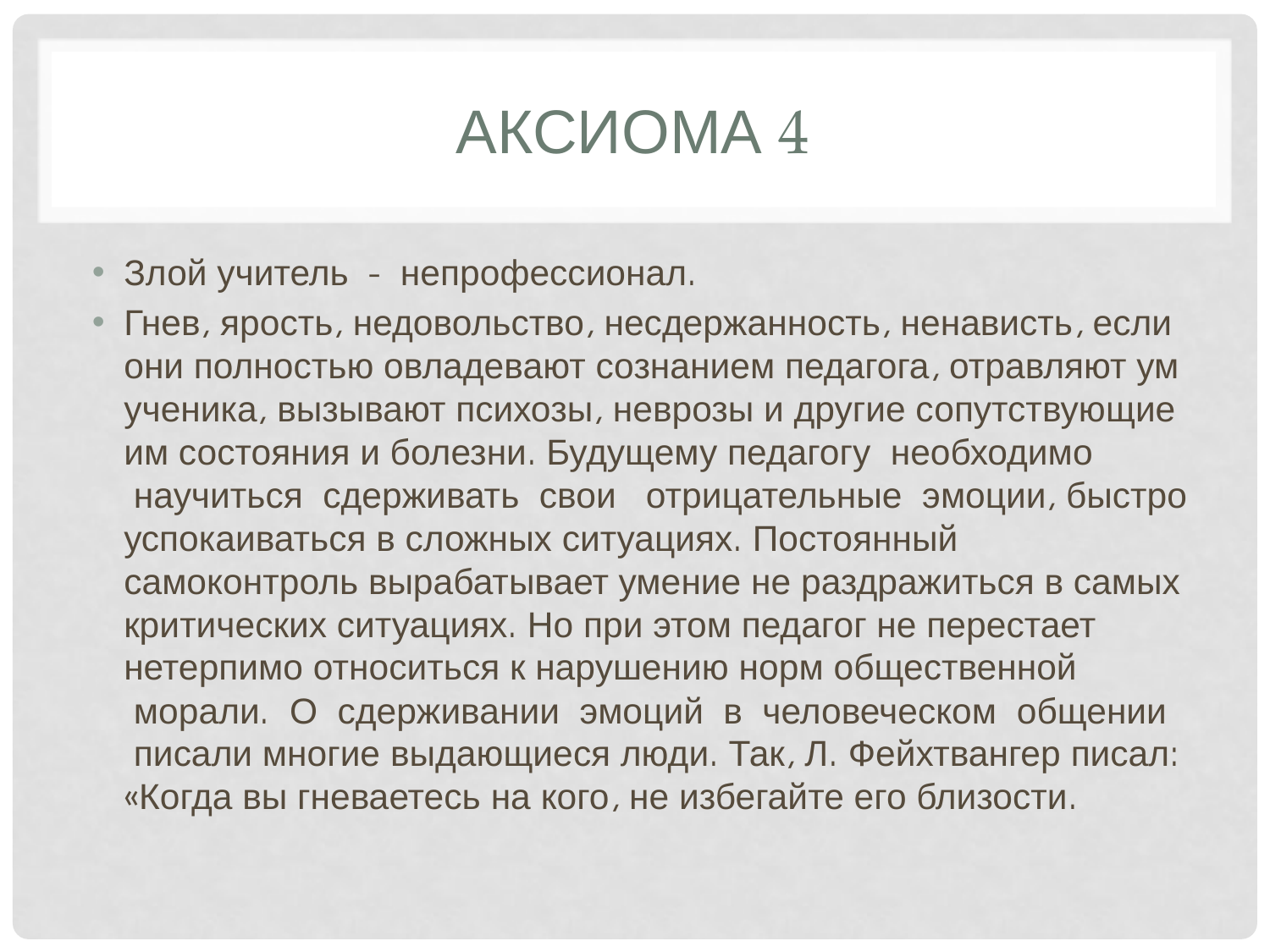

# Аксиома 4
Злой учитель  -  непрофессионал.
Гнев, ярость, недовольство, несдержанность, ненависть, если они полностью овладевают сознанием педагога, отравляют ум ученика, вызывают психозы, неврозы и другие сопутствующие им состояния и болезни. Будущему педагогу  необходимо  научиться  сдерживать  свои   отрицательные  эмоции, быстро успокаиваться в сложных ситуациях. Постоянный самоконтроль вырабатывает умение не раздражиться в самых критических ситуациях. Но при этом педагог не перестает нетерпимо относиться к нарушению норм общественной  морали.  О  сдерживании  эмоций  в  человеческом  общении  писали многие выдающиеся люди. Так, Л. Фейхтвангер писал: «Когда вы гневаетесь на кого, не избегайте его близости.